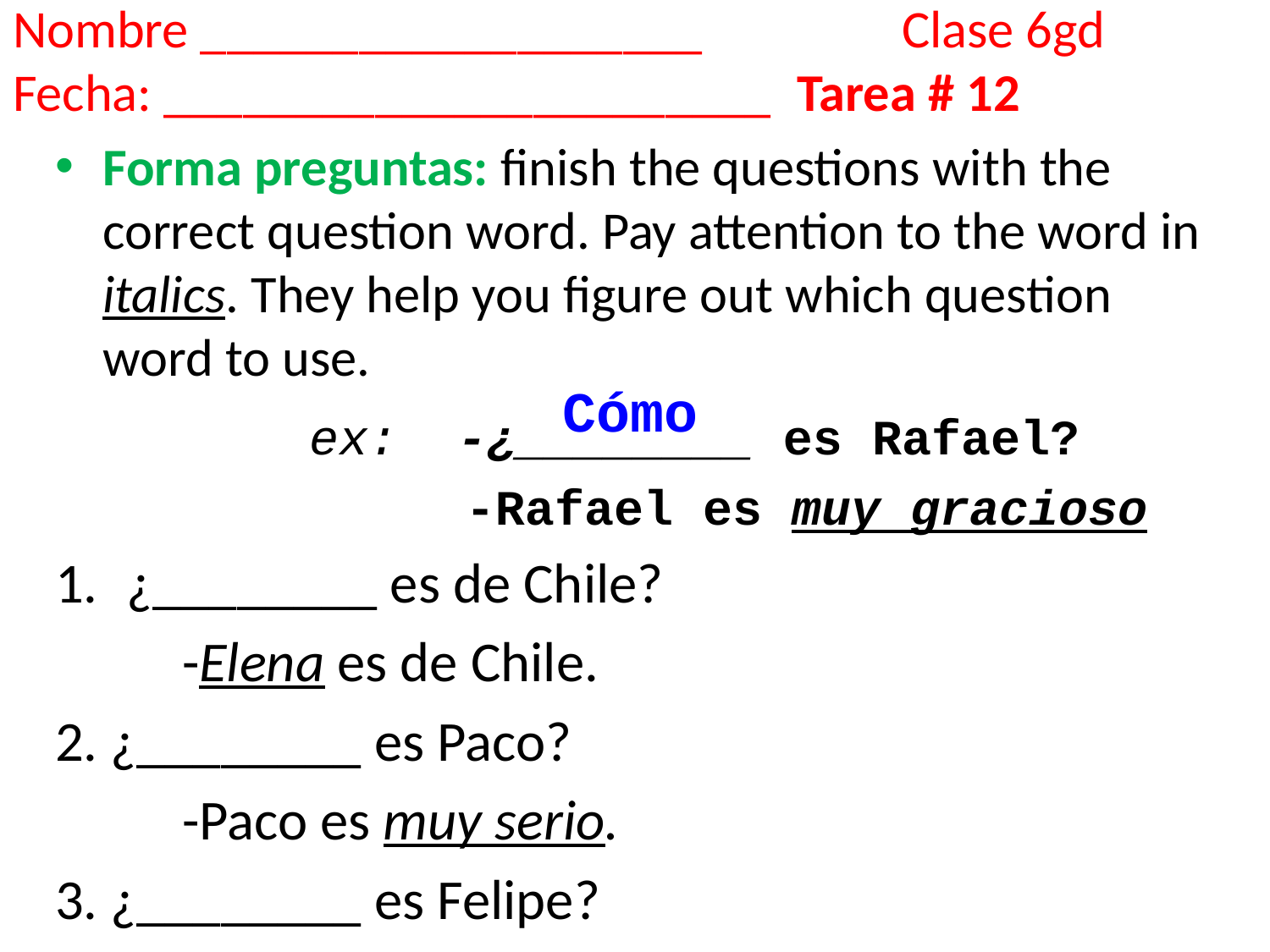

# Nombre ___________________		Clase 6gd Fecha: _______________________  Tarea # 12
Forma preguntas: finish the questions with the correct question word. Pay attention to the word in italics. They help you figure out which question word to use.
		ex:  -¿________ es Rafael?
	       	 -Rafael es muy gracioso
¿________ es de Chile?
	-Elena es de Chile.
2. ¿________ es Paco?
	-Paco es muy serio.
3. ¿________ es Felipe?
	-Felipe es de Mexico.
Cómo